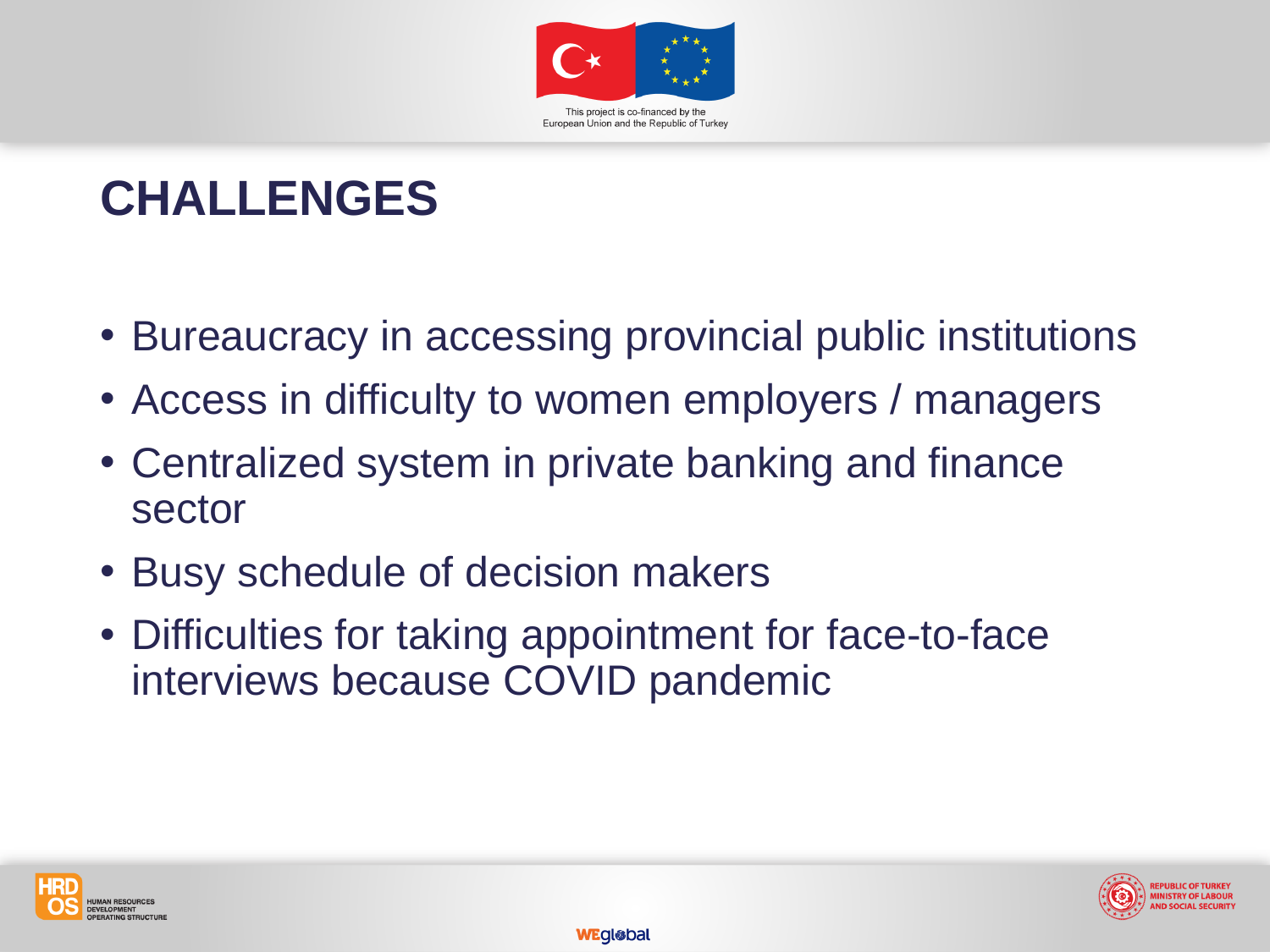

CHALLENGES

Bureaucracy in accessing provincial public institutions
Access in difficulty to women employers / managers
Centralized system in private banking and finance sector
Busy schedule of decision makers
Difficulties for taking appointment for face-to-face interviews because COVID pandemic